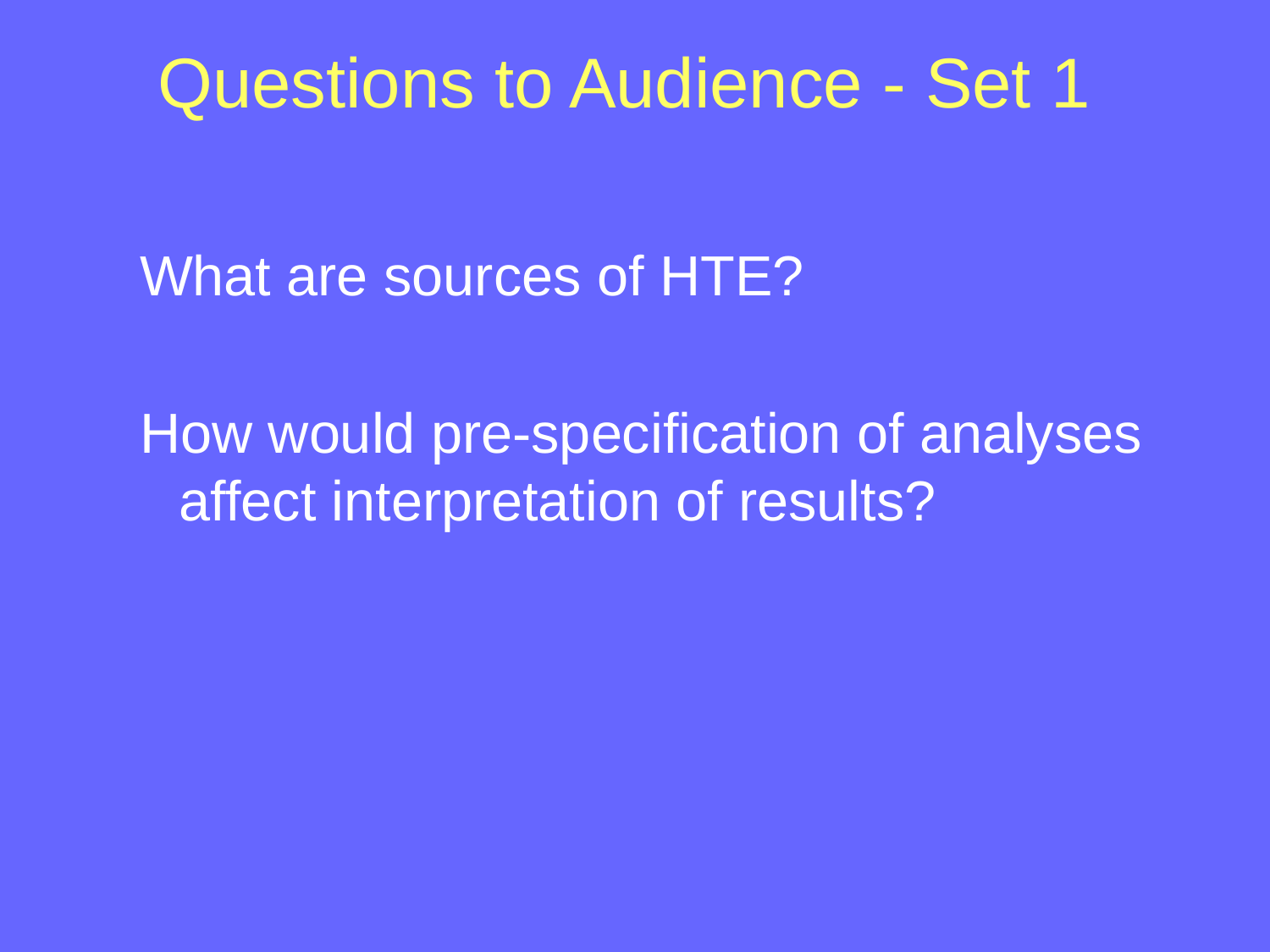

# Questions to Audience - Set 1
What are sources of HTE?

How would pre-specification of analyses affect interpretation of results?